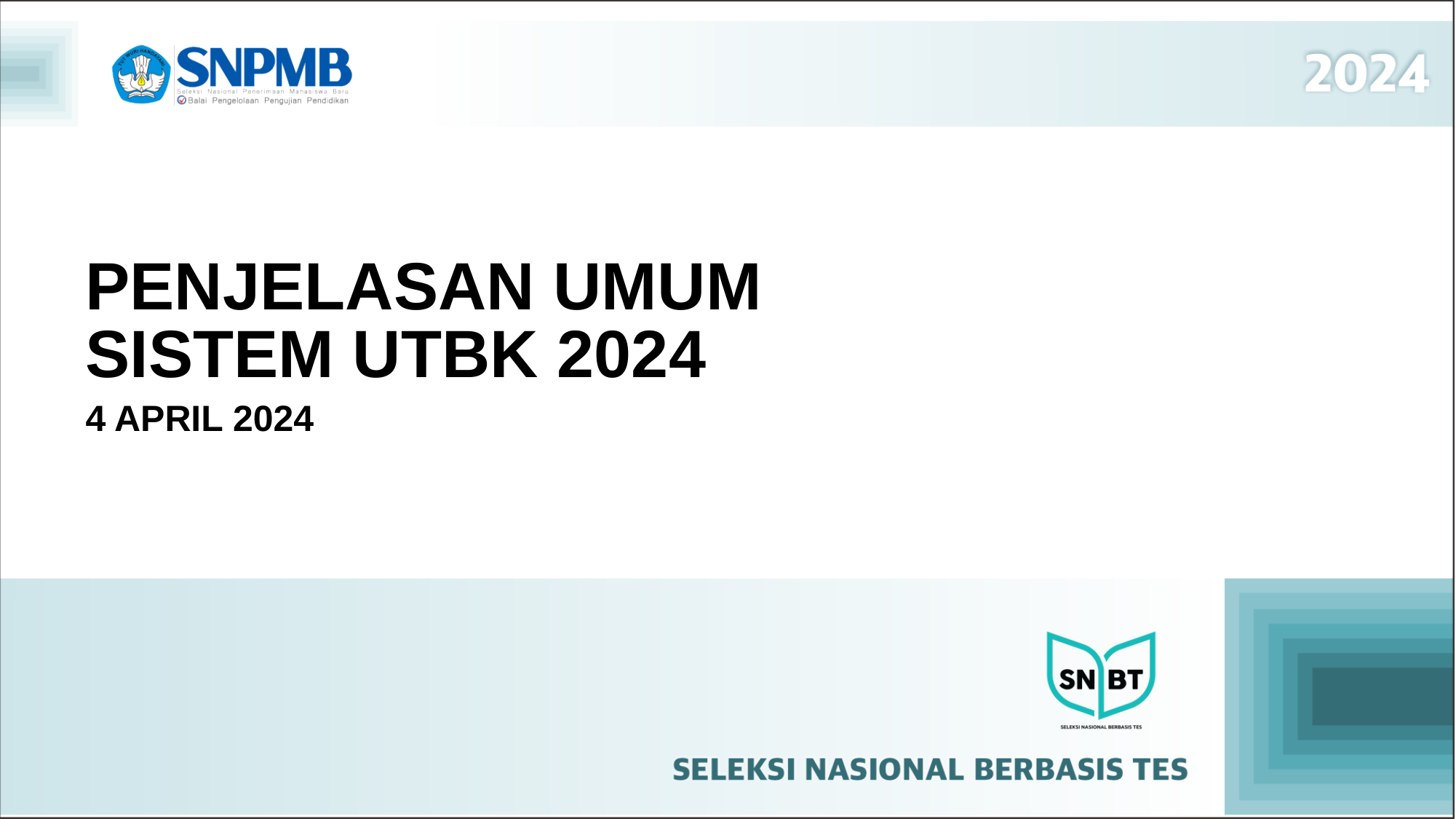

# PENJELASAN UMUM SISTEM UTBK 2024
4 APRIL 2024